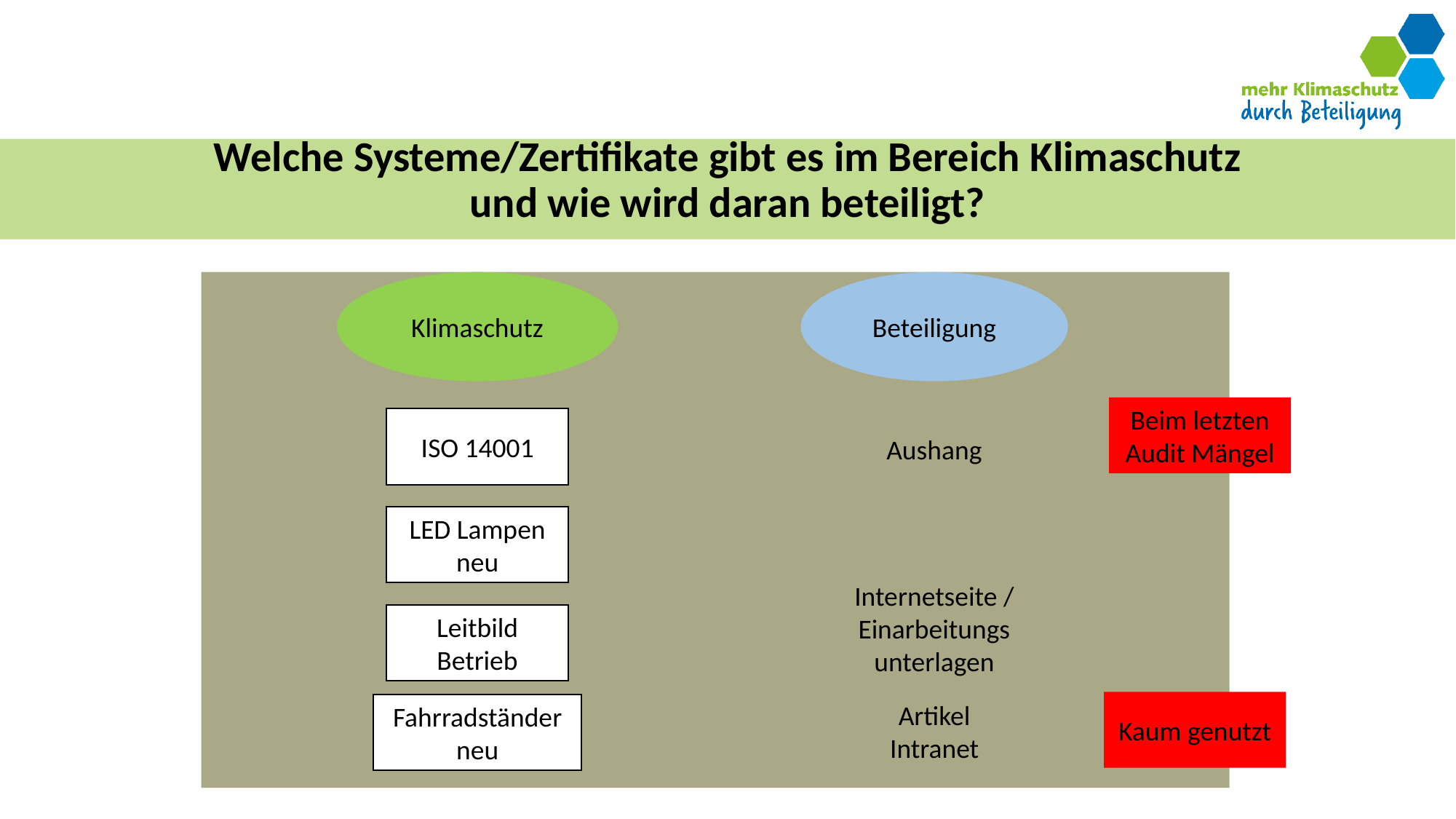

# Welche Systeme/Zertifikate gibt es im Bereich Klimaschutz und wie wird daran beteiligt?

Klimaschutz
Beteiligung
Beim letzten Audit Mängel
ISO 14001
Aushang
LED Lampen neu
Internetseite / Einarbeitungsunterlagen
Leitbild Betrieb
Kaum genutzt
Artikel Intranet
Fahrradständer neu